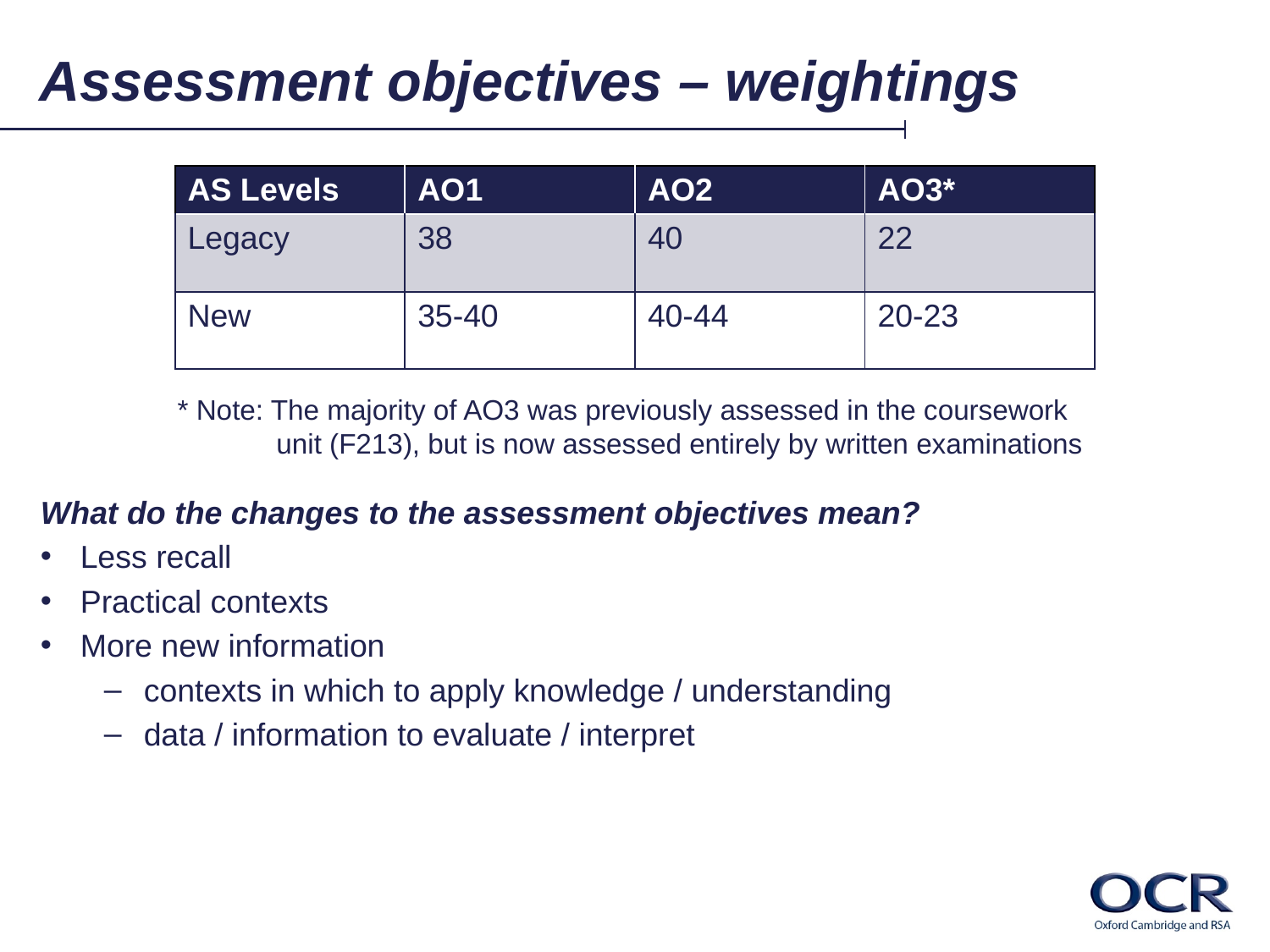

# Assessment objectives – weightings
| AS Levels | AO1 | AO2 | AO3\* |
| --- | --- | --- | --- |
| Legacy | 38 | 40 | 22 |
| New | 35-40 | 40-44 | 20-23 |
* Note: The majority of AO3 was previously assessed in the coursework unit (F213), but is now assessed entirely by written examinations

What do the changes to the assessment objectives mean?
Less recall
Practical contexts
More new information
contexts in which to apply knowledge / understanding
data / information to evaluate / interpret